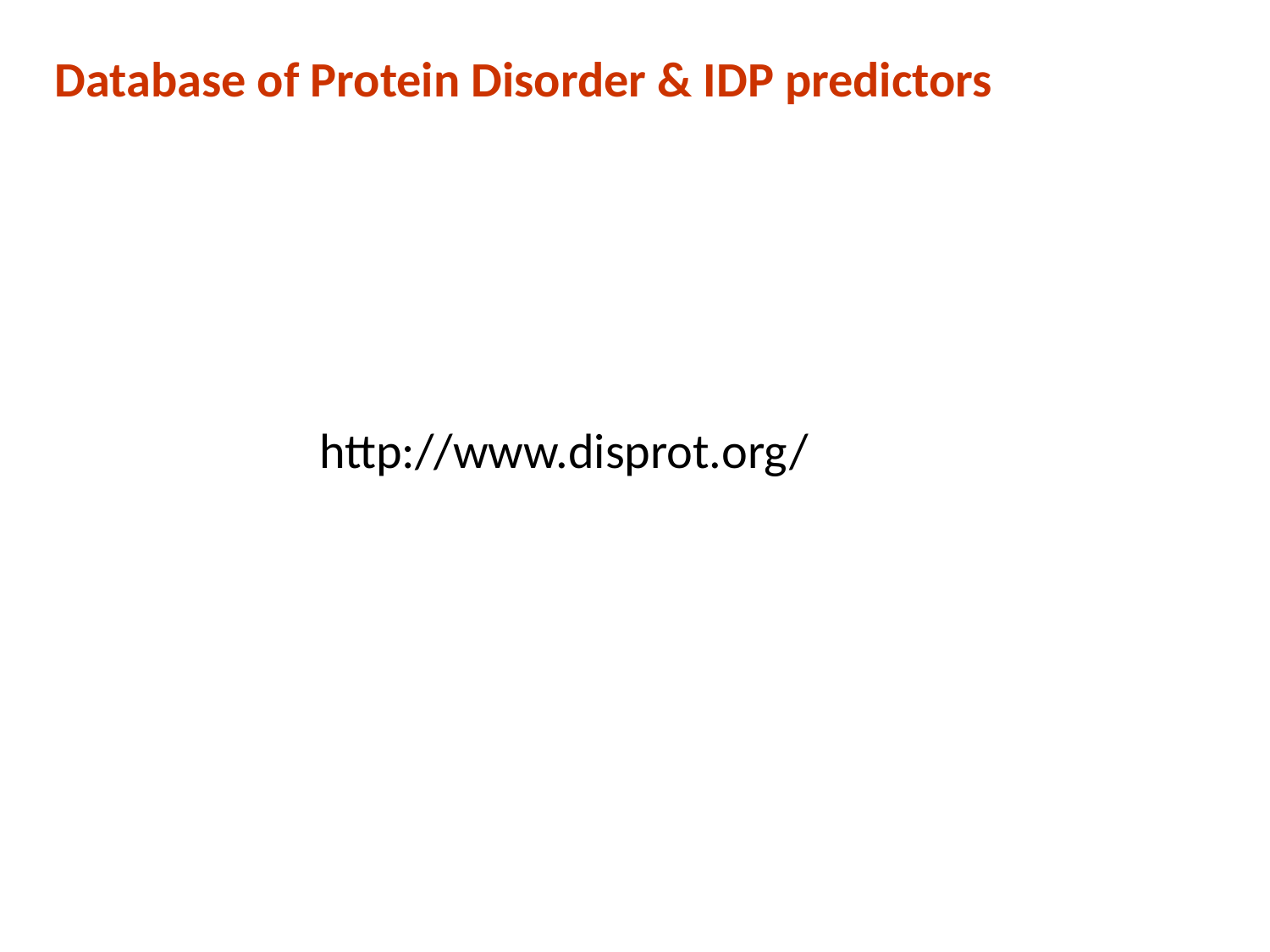

Database of Protein Disorder & IDP predictors
http://www.disprot.org/